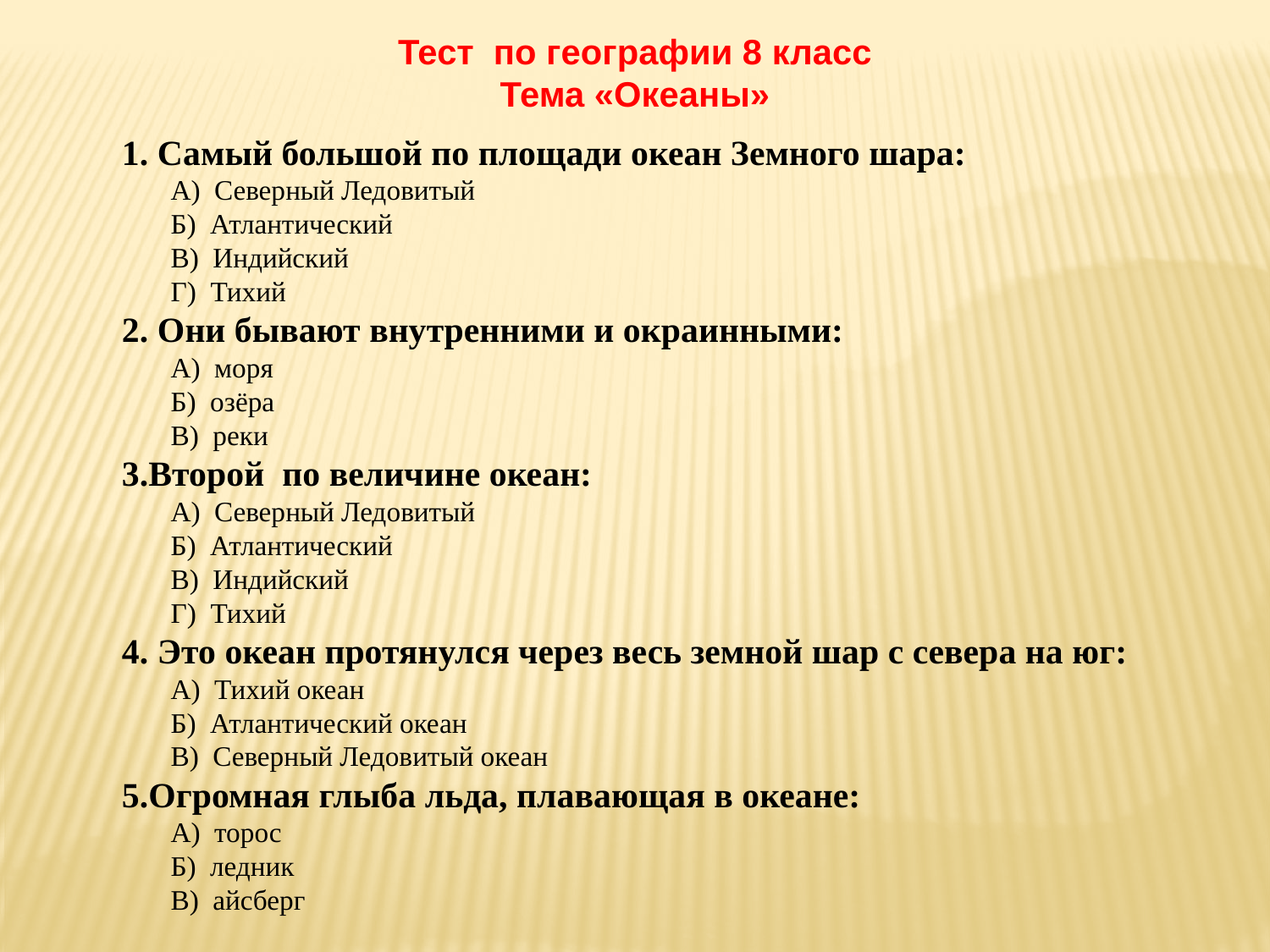

Тест  по географии 8 класс
Тема «Океаны»

1. Самый большой по площади океан Земного шара:
       А)  Северный Ледовитый
       Б)  Атлантический
       В)  Индийский
       Г)  Тихий
2. Они бывают внутренними и окраинными:
       А)  моря
       Б)  озёра
       В)  реки
3.Второй  по величине океан:
       А)  Северный Ледовитый
       Б)  Атлантический
       В)  Индийский
       Г)  Тихий
4. Это океан протянулся через весь земной шар с севера на юг:
       А)  Тихий океан
       Б)  Атлантический океан
       В)  Северный Ледовитый океан
5.Огромная глыба льда, плавающая в океане:
       А)  торос
       Б)  ледник
       В)  айсберг